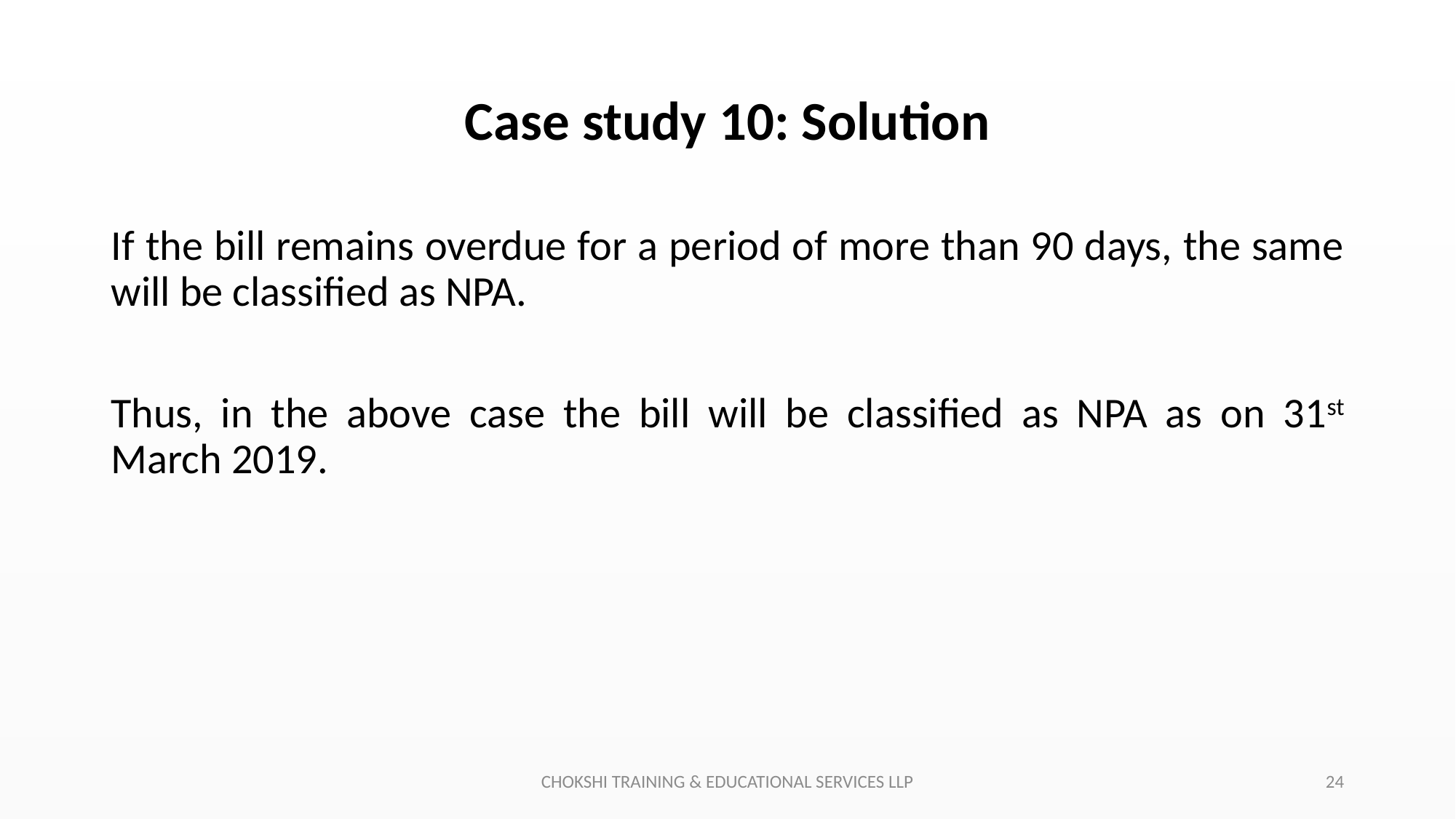

# Case study 10: Solution
If the bill remains overdue for a period of more than 90 days, the same will be classified as NPA.

Thus, in the above case the bill will be classified as NPA as on 31st March 2019.
CHOKSHI TRAINING & EDUCATIONAL SERVICES LLP
24